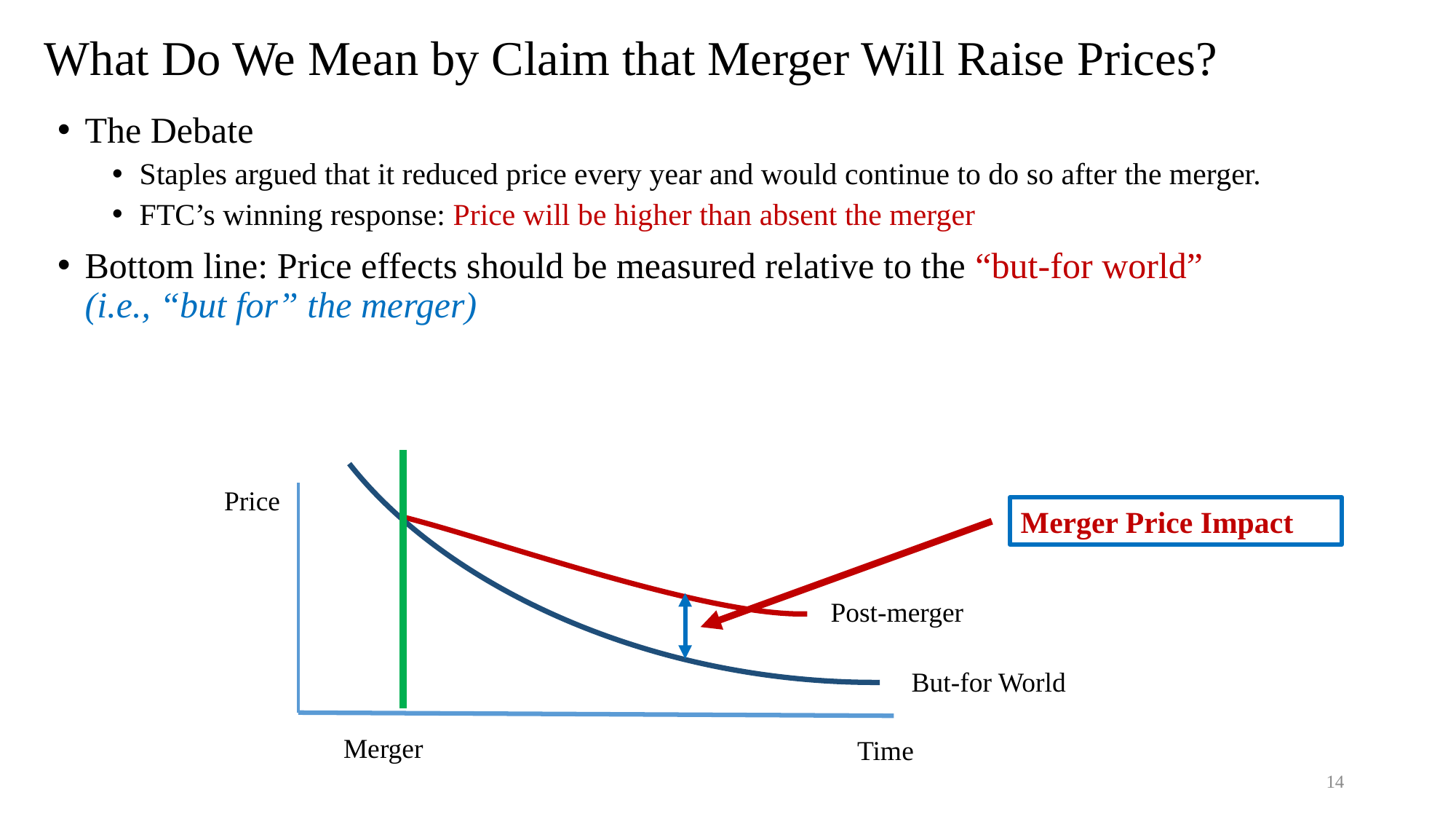

# What Do We Mean by Claim that Merger Will Raise Prices?
The Debate
Staples argued that it reduced price every year and would continue to do so after the merger.
FTC’s winning response: Price will be higher than absent the merger
Bottom line: Price effects should be measured relative to the “but-for world”
(i.e., “but for” the merger)

Price
Merger Price Impact
Post-merger
But-for World
Merger
Time
14